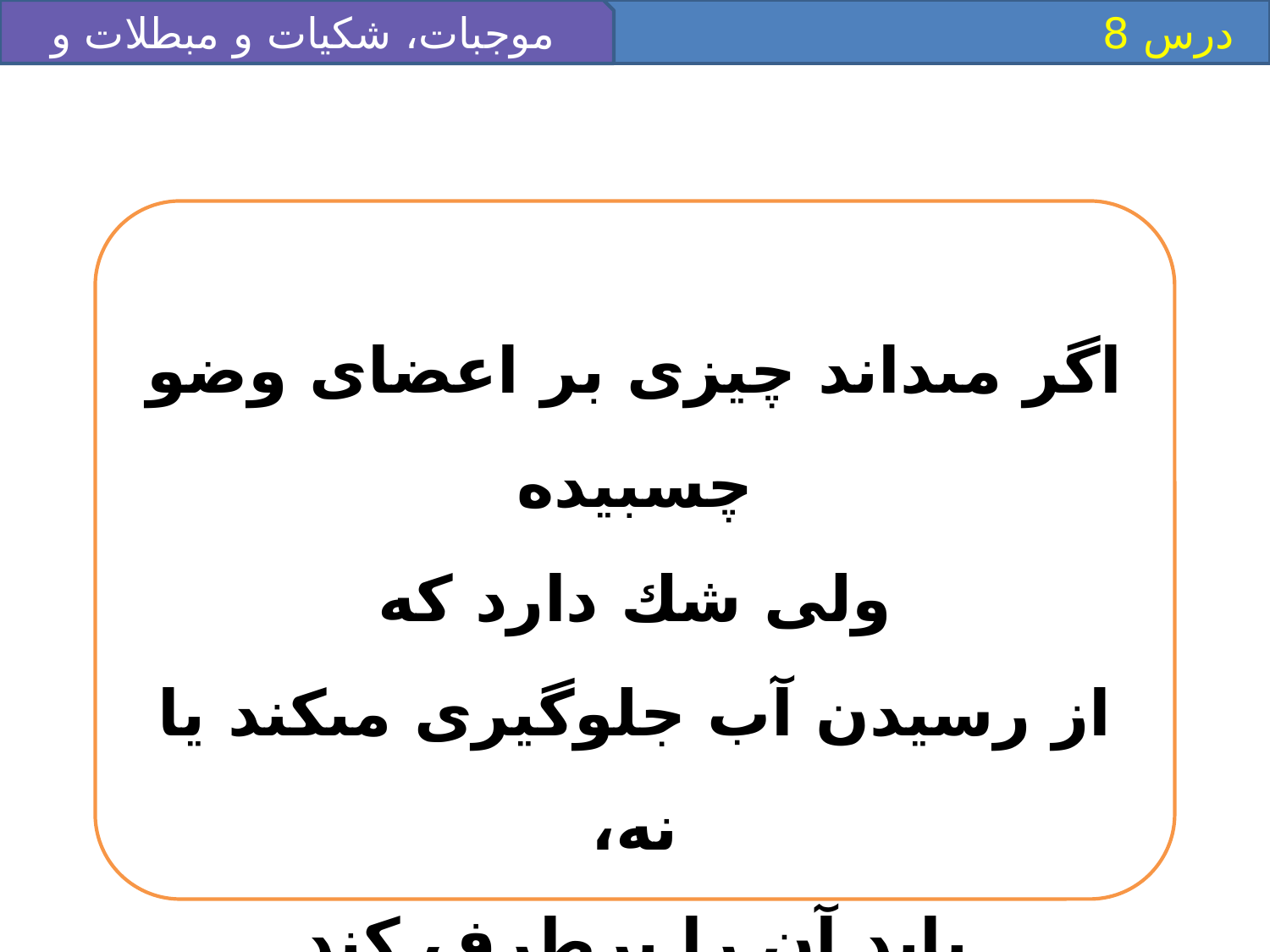

موجبات، شکيات و مبطلات و ضو
 درس 8

اگر مى‏داند چيزى بر اعضاى وضو چسبيده
 ولى شك دارد كه
از رسيدن آب جلوگيرى مى‏كند يا نه،
 بايد آن را برطرف كند
يا آب را زير آن برساند.